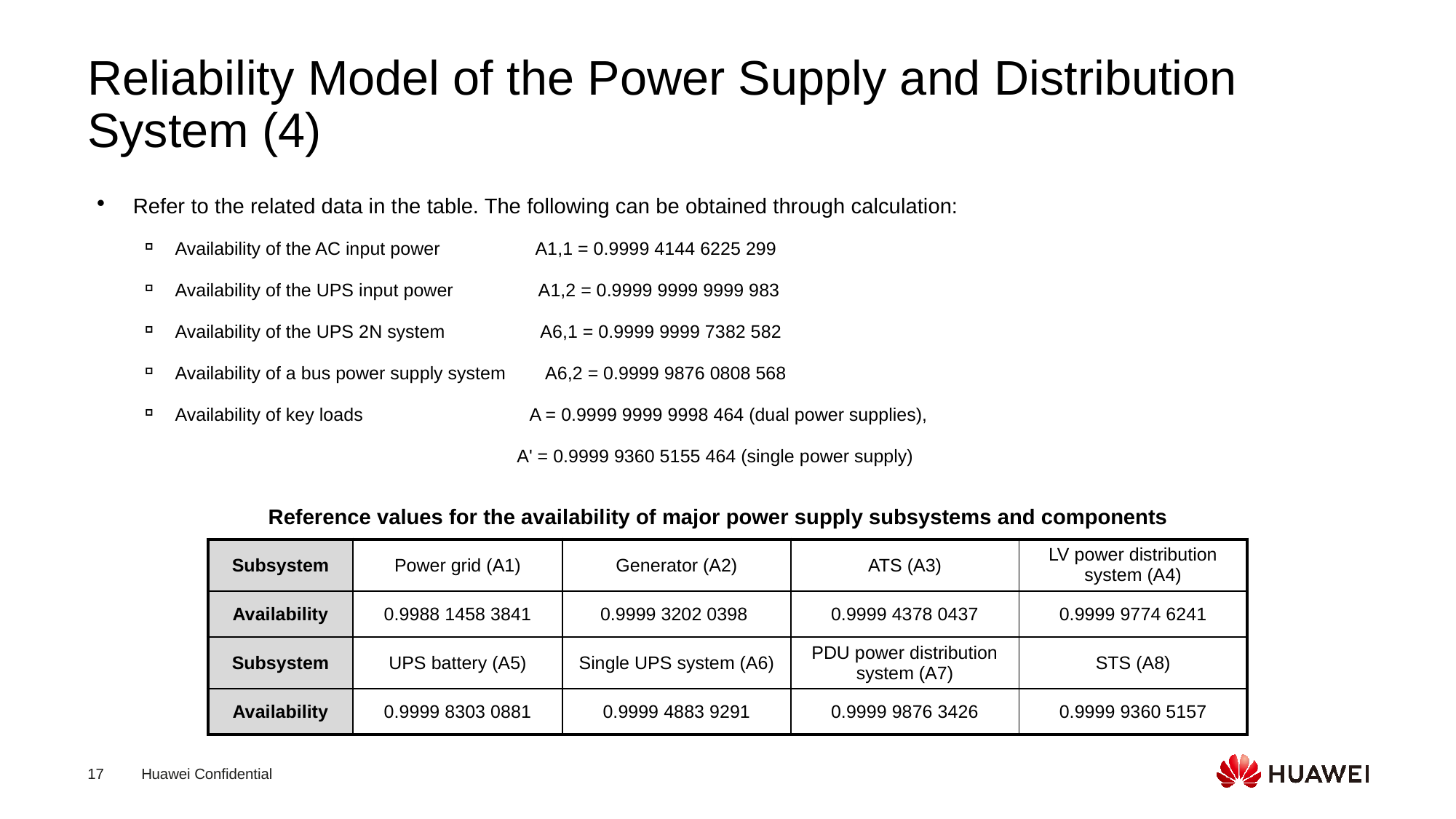

# Reliability Model of the Power Supply and Distribution System (4)
Refer to the related data in the table. The following can be obtained through calculation:
Availability of the AC input power                   A1,1 = 0.9999 4144 6225 299
Availability of the UPS input power                 A1,2 = 0.9999 9999 9999 983
Availability of the UPS 2N system                   A6,1 = 0.9999 9999 7382 582
Availability of a bus power supply system        A6,2 = 0.9999 9876 0808 568
Availability of key loads                                 A = 0.9999 9999 9998 464 (dual power supplies),
                                                                         A' = 0.9999 9360 5155 464 (single power supply)

Reference values for the availability of major power supply subsystems and components
| Subsystem | Power grid (A1) | Generator (A2) | ATS (A3) | LV power distribution system (A4) |
| --- | --- | --- | --- | --- |
| Availability | 0.9988 1458 3841 | 0.9999 3202 0398 | 0.9999 4378 0437 | 0.9999 9774 6241 |
| Subsystem | UPS battery (A5) | Single UPS system (A6) | PDU power distribution system (A7) | STS (A8) |
| Availability | 0.9999 8303 0881 | 0.9999 4883 9291 | 0.9999 9876 3426 | 0.9999 9360 5157 |